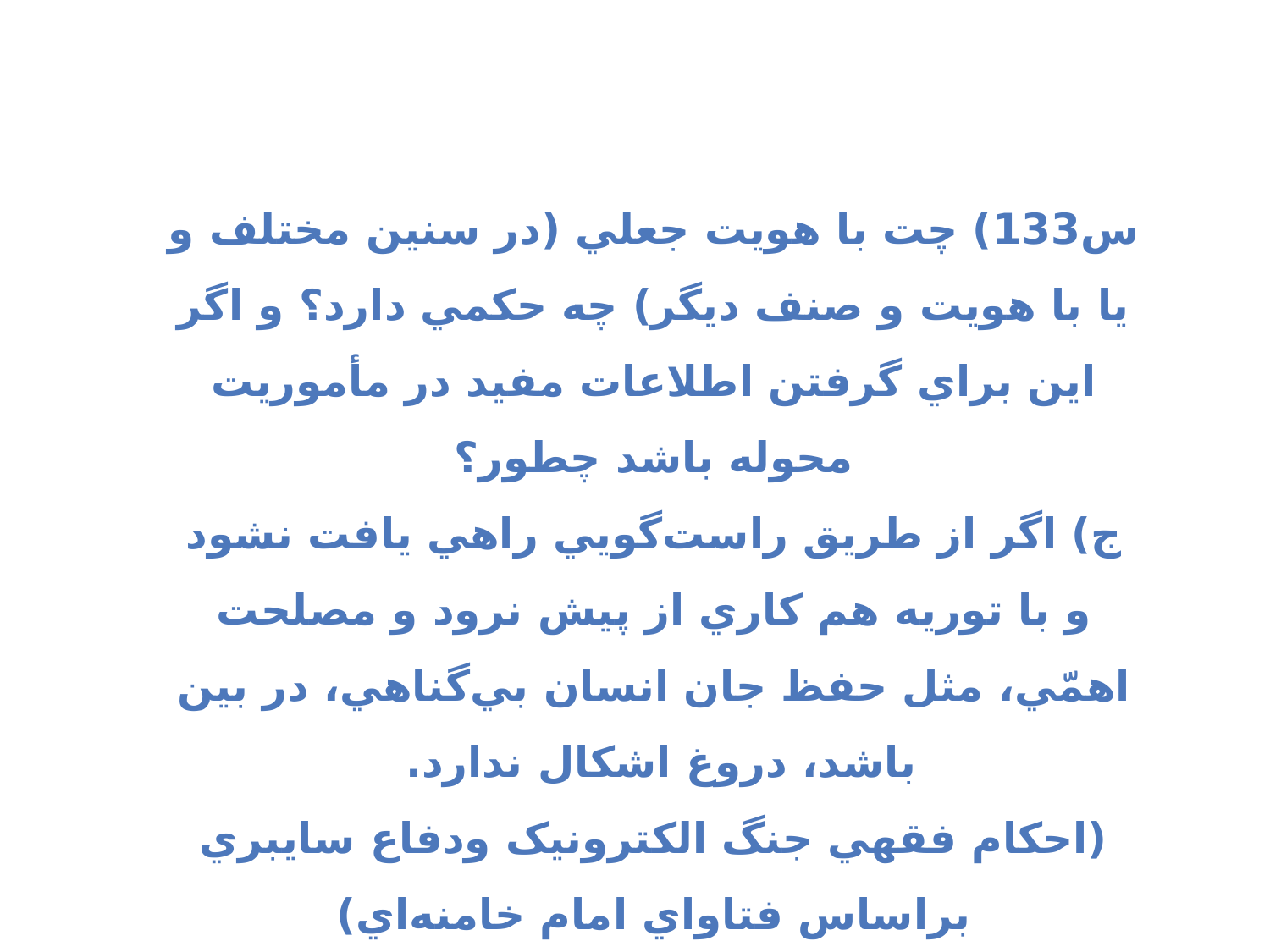

س133) چت با هويت جعلي (در سنين مختلف و يا با هويت و صنف ديگر) چه حکمي دارد؟ و اگر اين براي گرفتن اطلاعات مفيد در مأموريت محوله باشد چطور؟
ج) اگر از طريق راست‌گويي راهي يافت نشود و با توريه هم کاري از پيش نرود و مصلحت اهمّي، مثل حفظ جان انسان بي‌گناهي، در بين باشد، دروغ اشکال ندارد.
(احکام فقهي جنگ الکترونيک ودفاع سايبري براساس فتاواي امام خامنه‌اي)